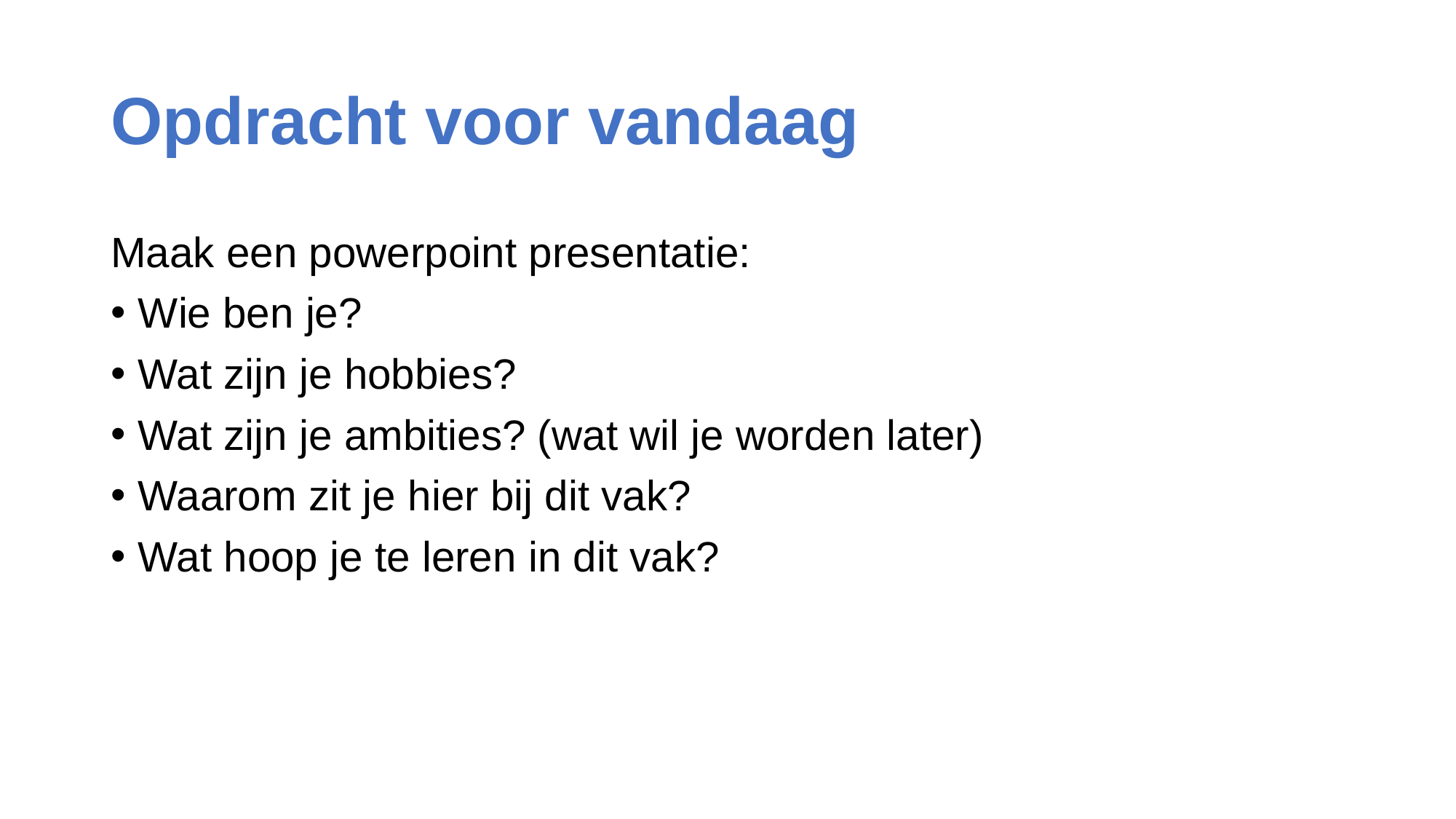

# Opdracht voor vandaag
Maak een powerpoint presentatie:
Wie ben je?
Wat zijn je hobbies?
Wat zijn je ambities? (wat wil je worden later)
Waarom zit je hier bij dit vak?
Wat hoop je te leren in dit vak?